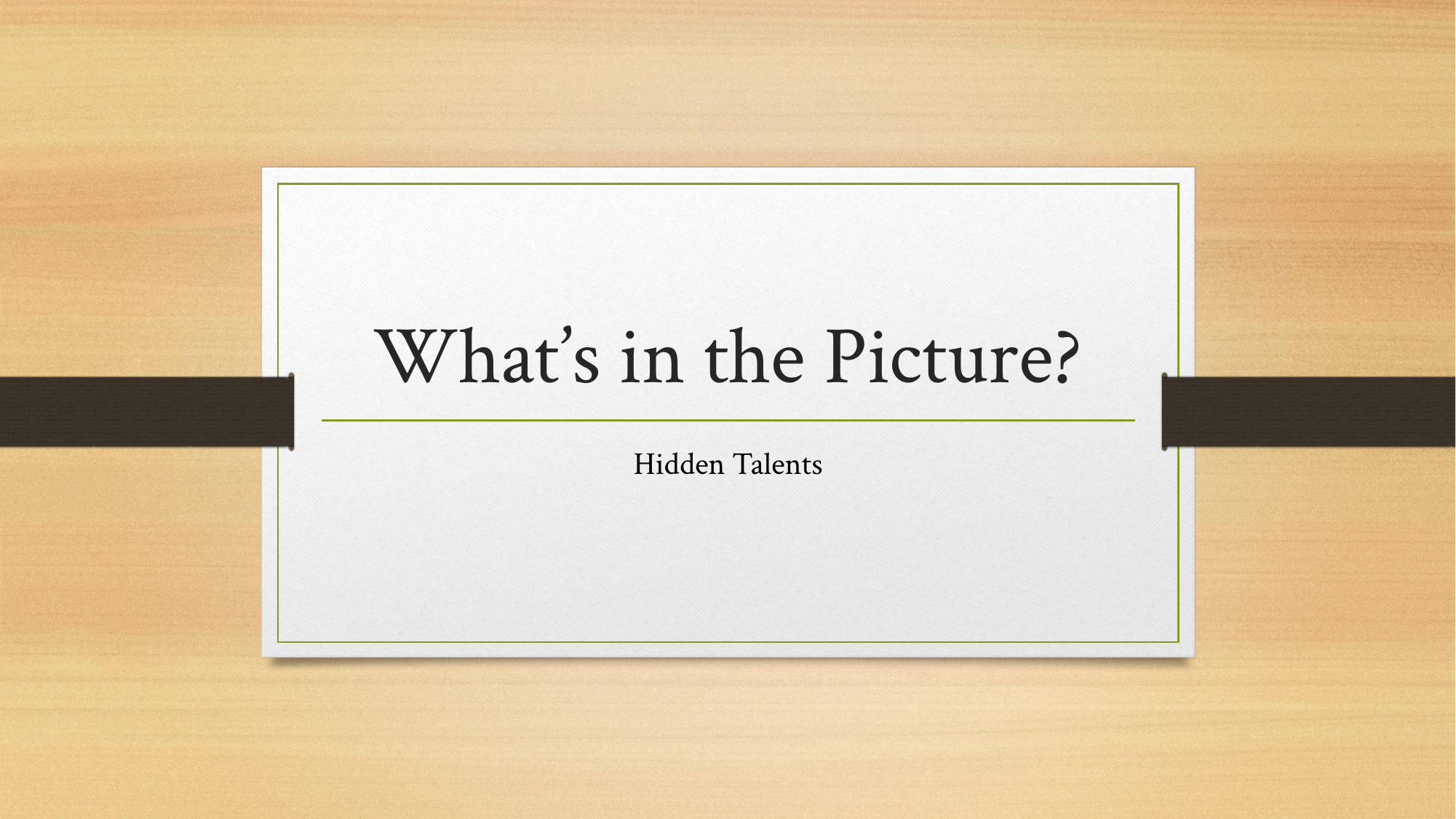

# What’s in the Picture?
Hidden Talents